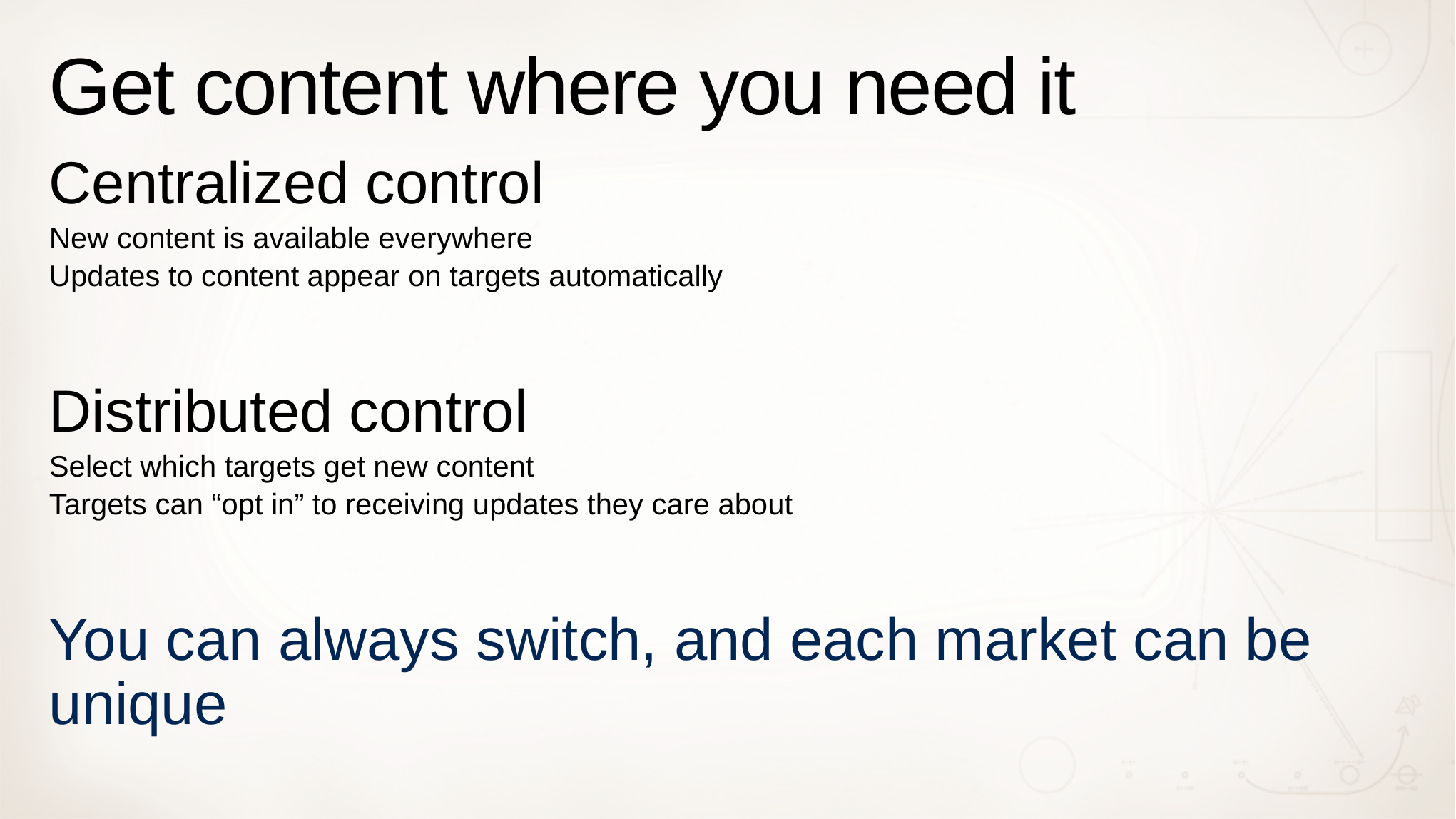

# Get content where you need it
Centralized control
New content is available everywhere
Updates to content appear on targets automatically

Distributed control
Select which targets get new content
Targets can “opt in” to receiving updates they care about

You can always switch, and each market can be unique